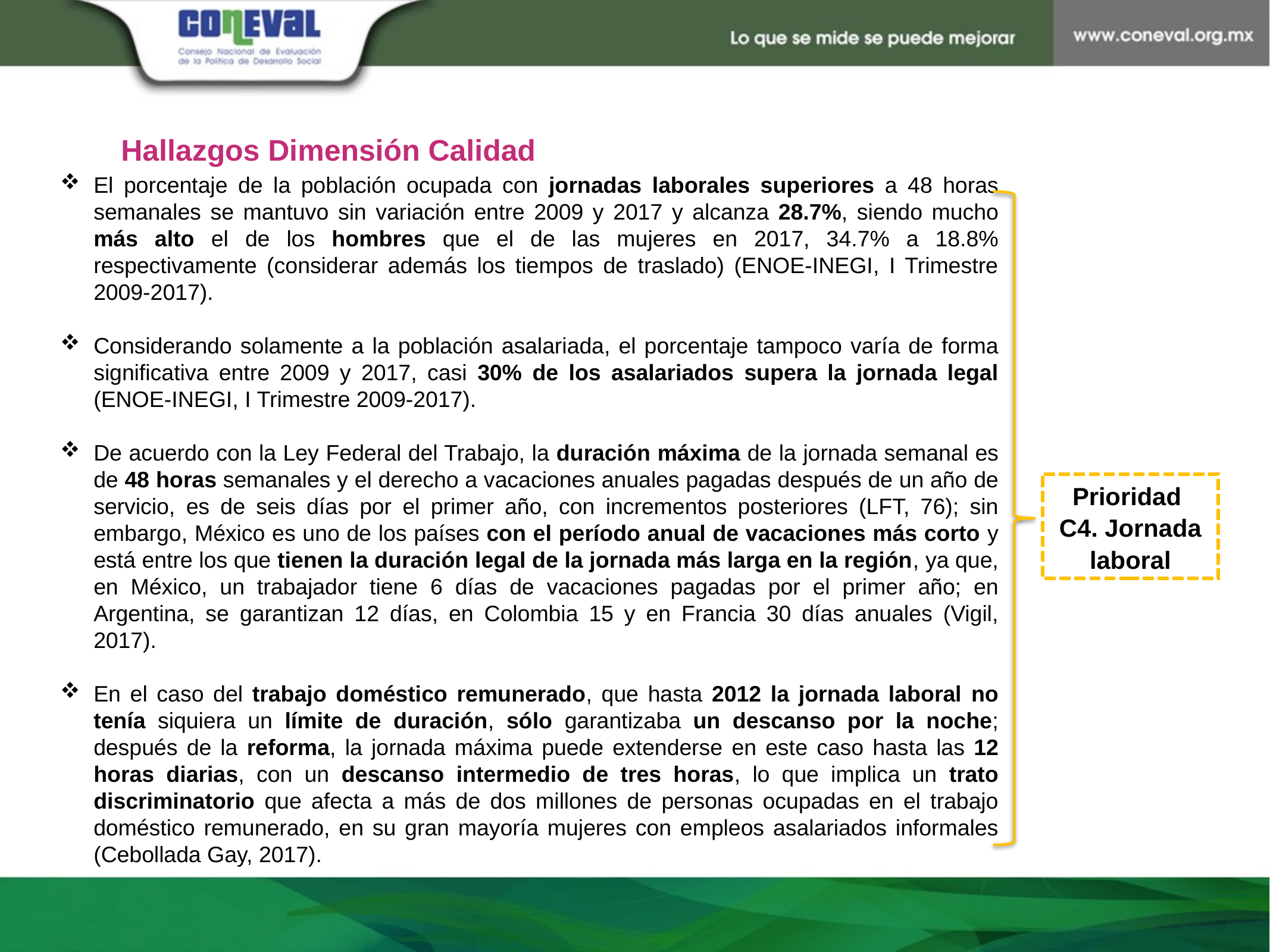

Hallazgos Dimensión Calidad
El porcentaje de la población ocupada con jornadas laborales superiores a 48 horas semanales se mantuvo sin variación entre 2009 y 2017 y alcanza 28.7%, siendo mucho más alto el de los hombres que el de las mujeres en 2017, 34.7% a 18.8% respectivamente (considerar además los tiempos de traslado) (ENOE-INEGI, I Trimestre 2009-2017).

Considerando solamente a la población asalariada, el porcentaje tampoco varía de forma significativa entre 2009 y 2017, casi 30% de los asalariados supera la jornada legal (ENOE-INEGI, I Trimestre 2009-2017).

De acuerdo con la Ley Federal del Trabajo, la duración máxima de la jornada semanal es de 48 horas semanales y el derecho a vacaciones anuales pagadas después de un año de servicio, es de seis días por el primer año, con incrementos posteriores (LFT, 76); sin embargo, México es uno de los países con el período anual de vacaciones más corto y está entre los que tienen la duración legal de la jornada más larga en la región, ya que, en México, un trabajador tiene 6 días de vacaciones pagadas por el primer año; en Argentina, se garantizan 12 días, en Colombia 15 y en Francia 30 días anuales (Vigil, 2017).

En el caso del trabajo doméstico remunerado, que hasta 2012 la jornada laboral no tenía siquiera un límite de duración, sólo garantizaba un descanso por la noche; después de la reforma, la jornada máxima puede extenderse en este caso hasta las 12 horas diarias, con un descanso intermedio de tres horas, lo que implica un trato discriminatorio que afecta a más de dos millones de personas ocupadas en el trabajo doméstico remunerado, en su gran mayoría mujeres con empleos asalariados informales (Cebollada Gay, 2017).

Prioridad  C4. Jornada laboral